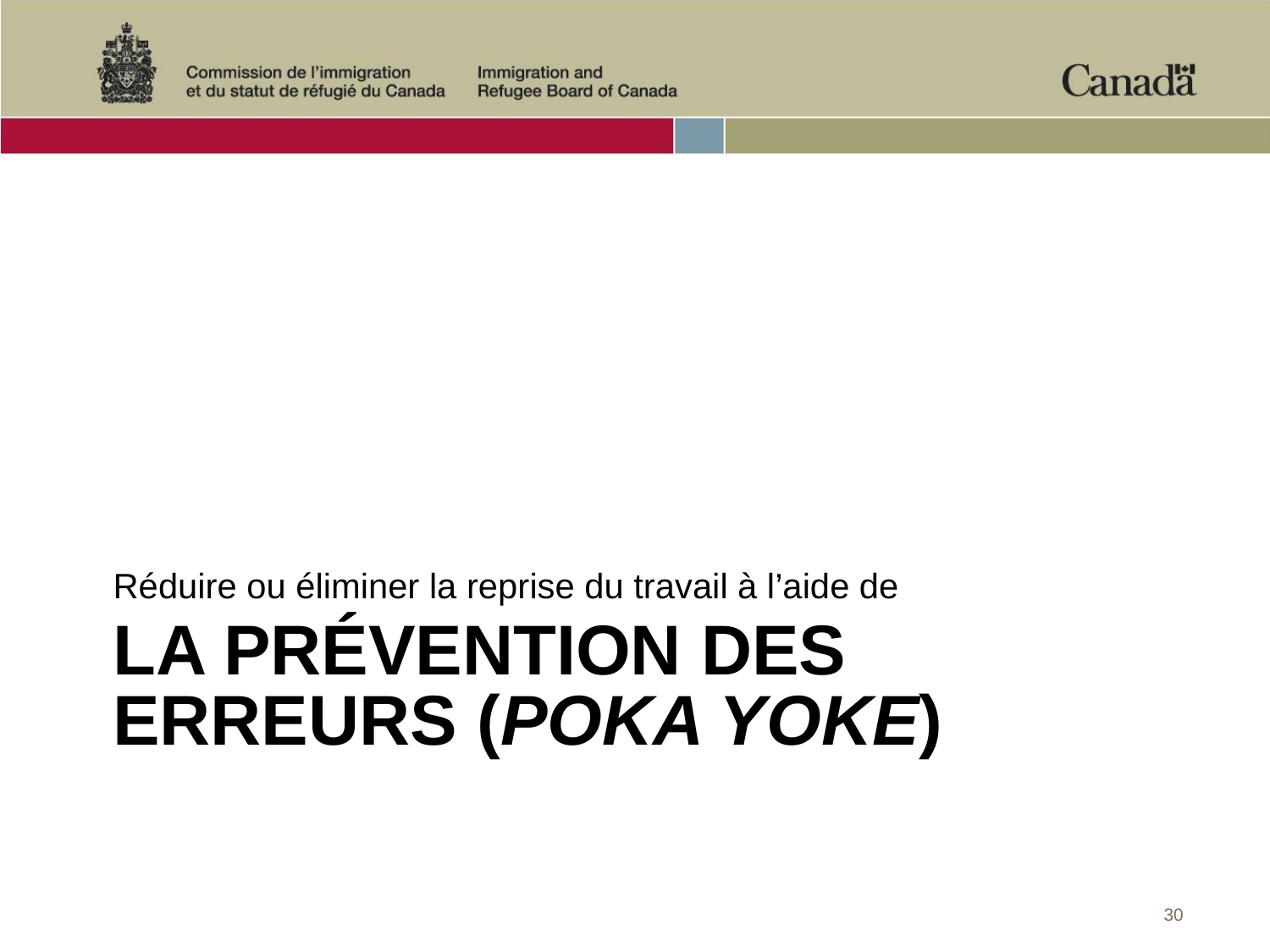

Réduire ou éliminer la reprise du travail à l’aide de
# LA PRÉVENTION DES ERREURS (poka yoke)
30